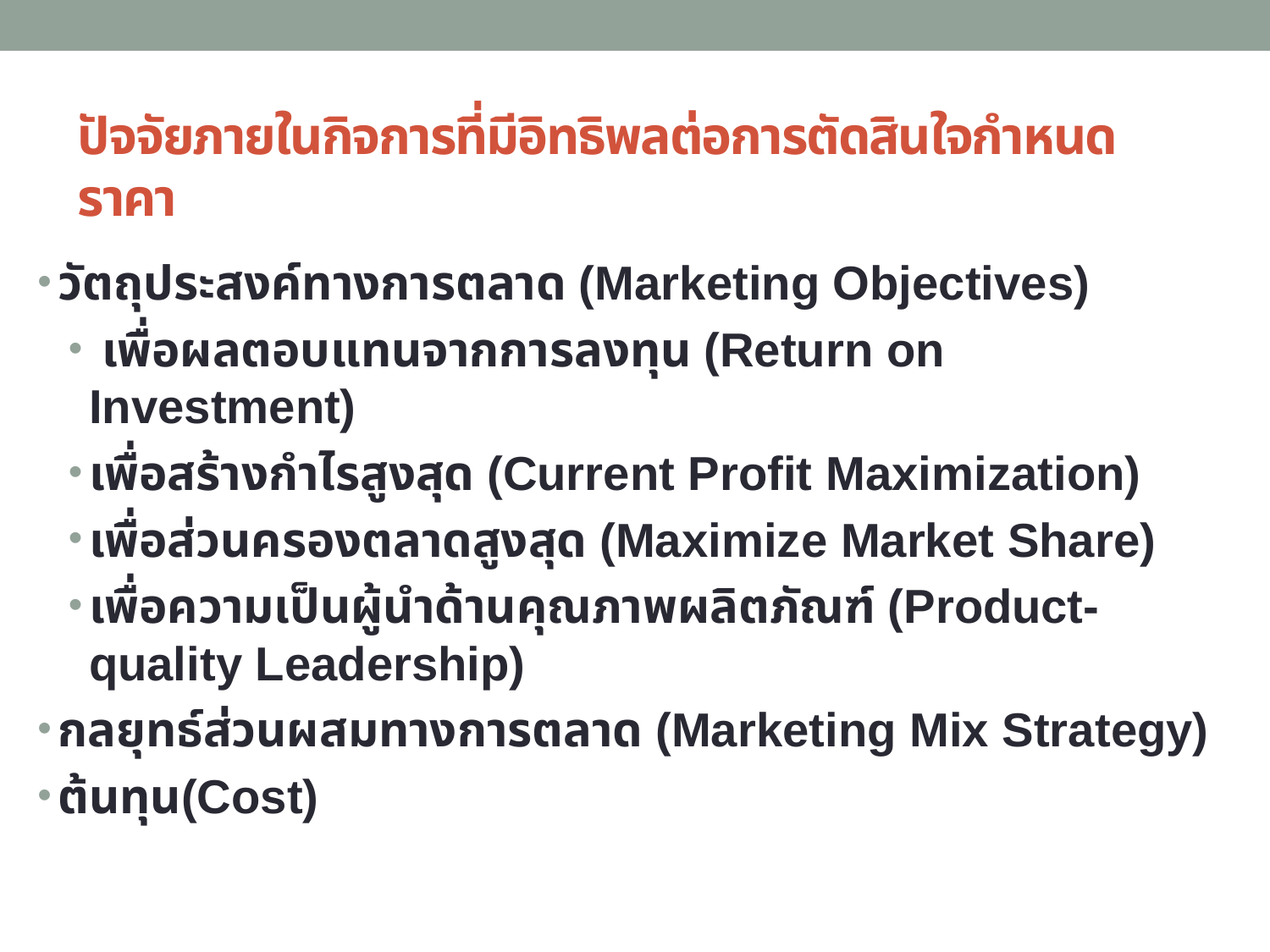

# ปัจจัยภายในกิจการที่มีอิทธิพลต่อการตัดสินใจกำหนดราคา
วัตถุประสงค์ทางการตลาด (Marketing Objectives)
 เพื่อผลตอบแทนจากการลงทุน (Return on Investment)
เพื่อสร้างกำไรสูงสุด (Current Profit Maximization)
เพื่อส่วนครองตลาดสูงสุด (Maximize Market Share)
เพื่อความเป็นผู้นำด้านคุณภาพผลิตภัณฑ์ (Product-quality Leadership)
กลยุทธ์ส่วนผสมทางการตลาด (Marketing Mix Strategy)
ต้นทุน(Cost)